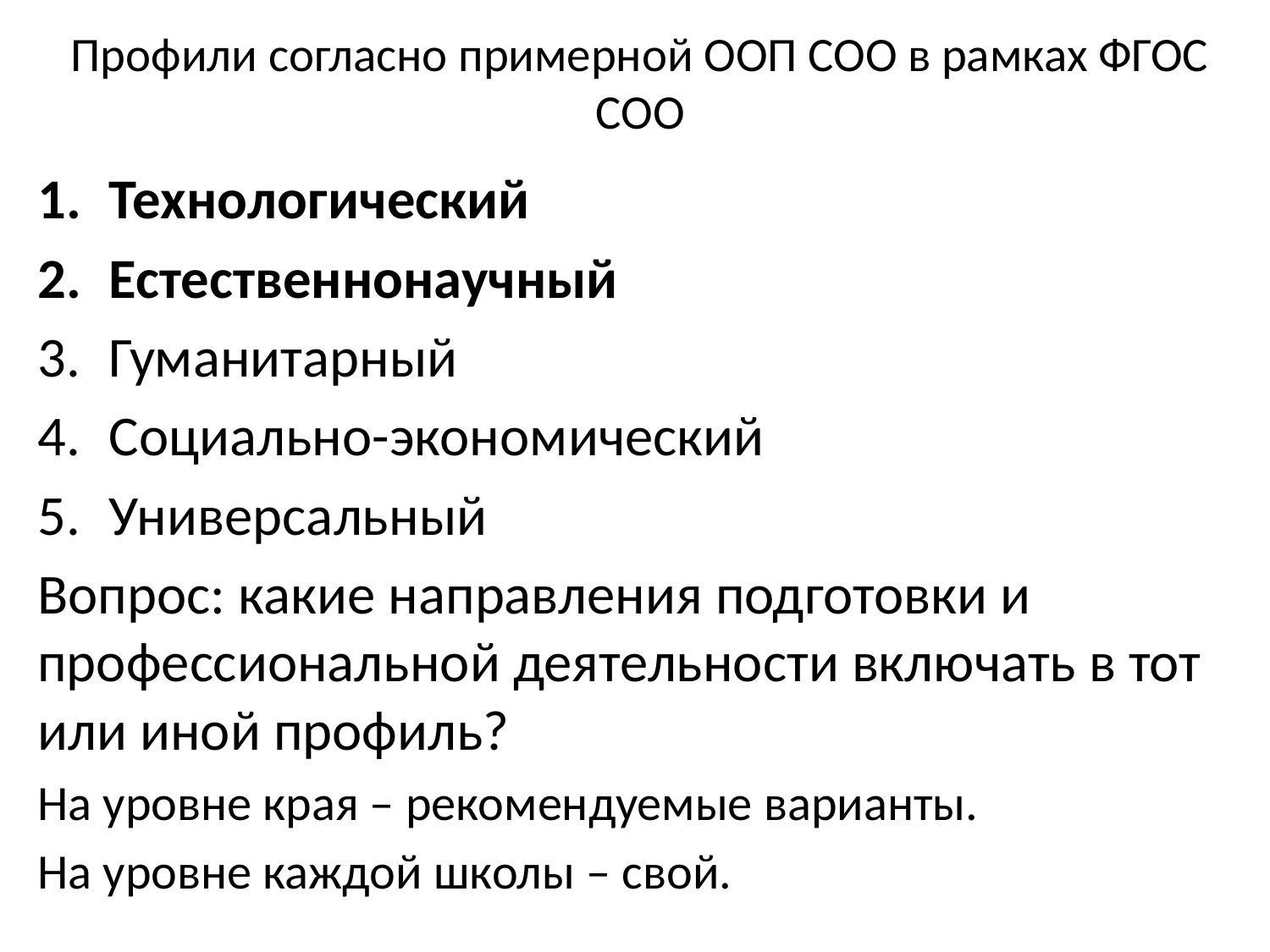

# Профили согласно примерной ООП СОО в рамках ФГОС СОО
Технологический
Естественнонаучный
Гуманитарный
Социально-экономический
Универсальный
Вопрос: какие направления подготовки и профессиональной деятельности включать в тот или иной профиль?
На уровне края – рекомендуемые варианты.
На уровне каждой школы – свой.